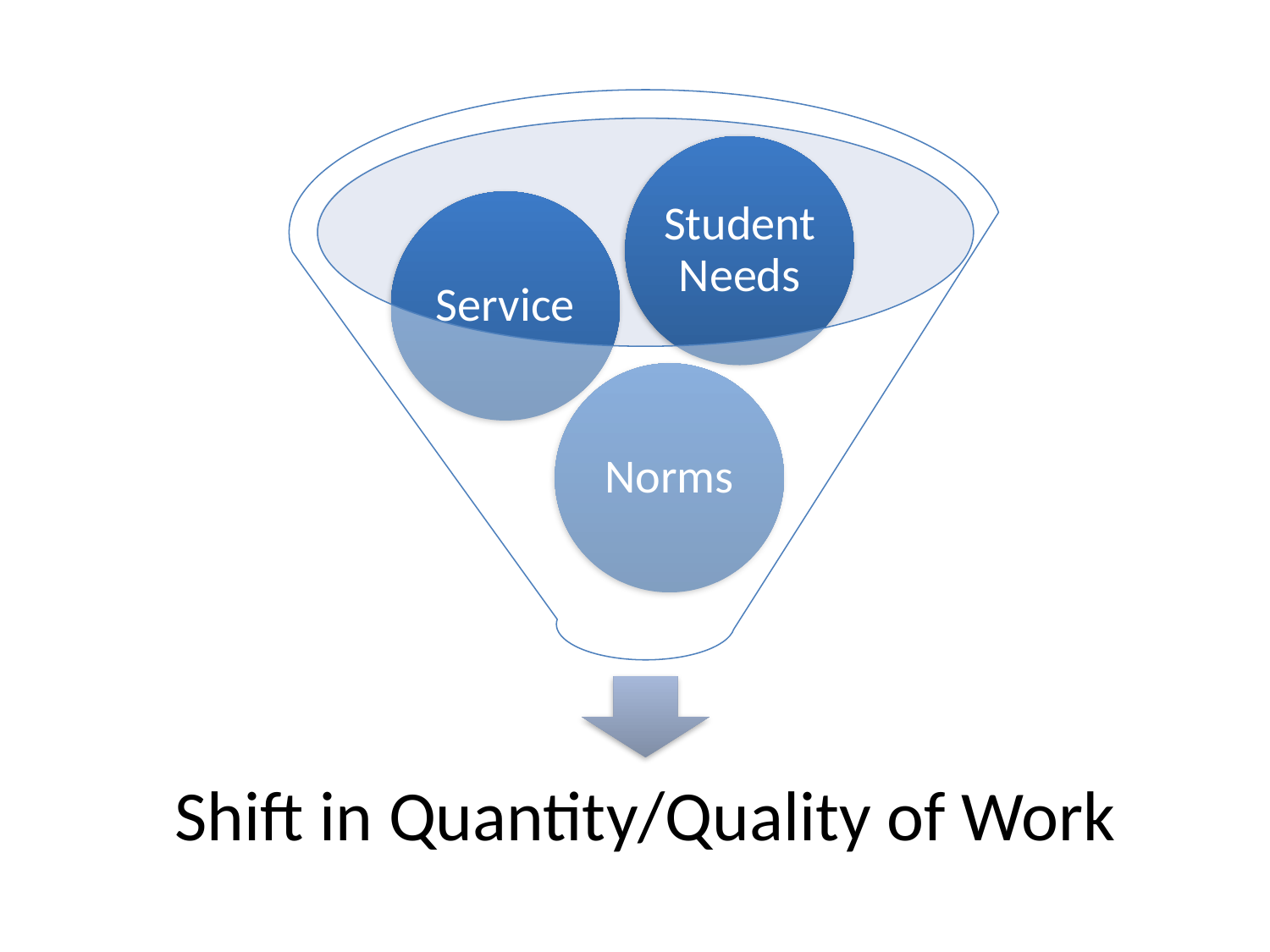

Shift in Quantity/Quality of Work
Norms
Service
Student Needs